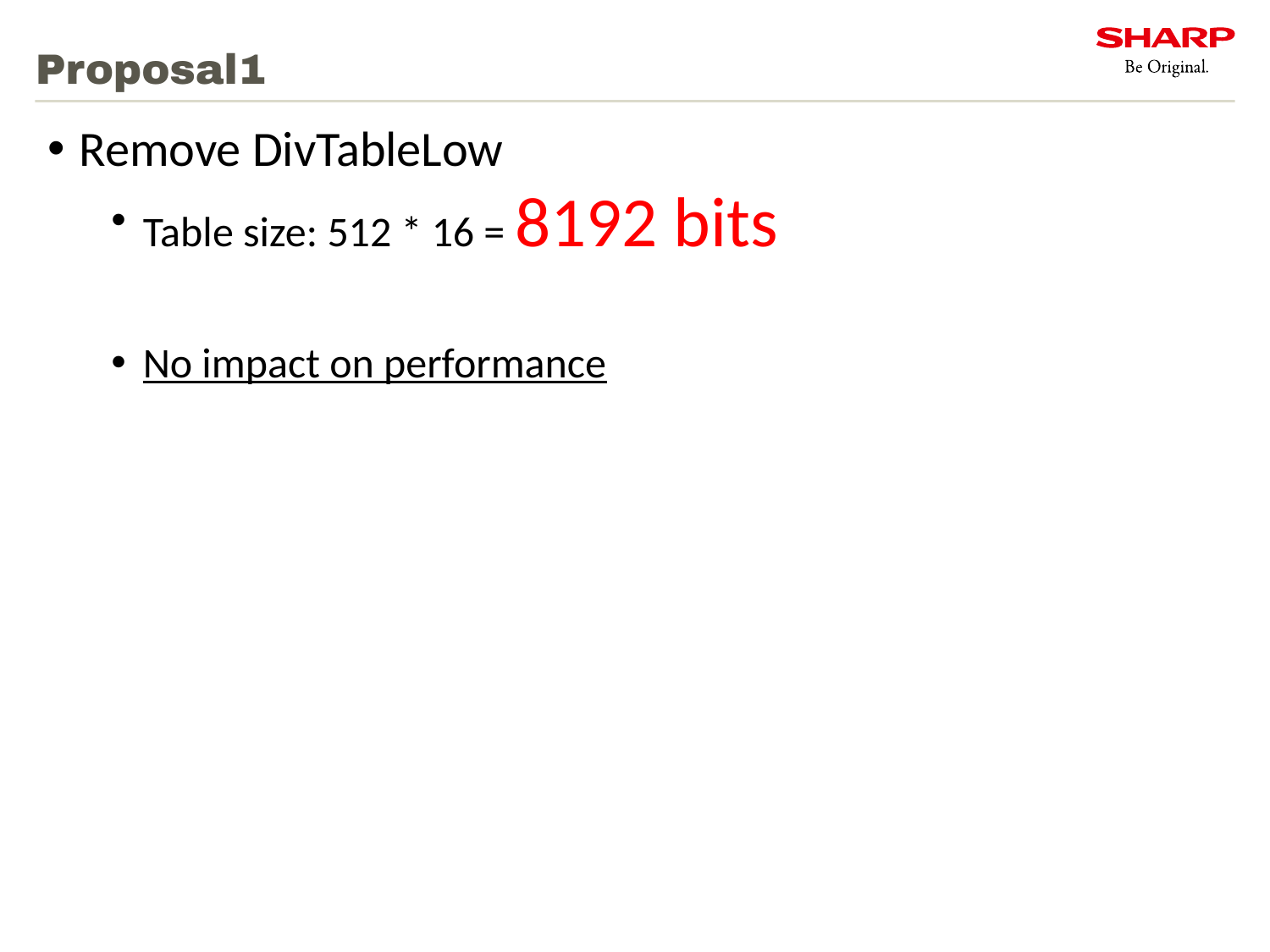

# Proposal1
Remove DivTableLow
Table size: 512 * 16 = 8192 bits

No impact on performance